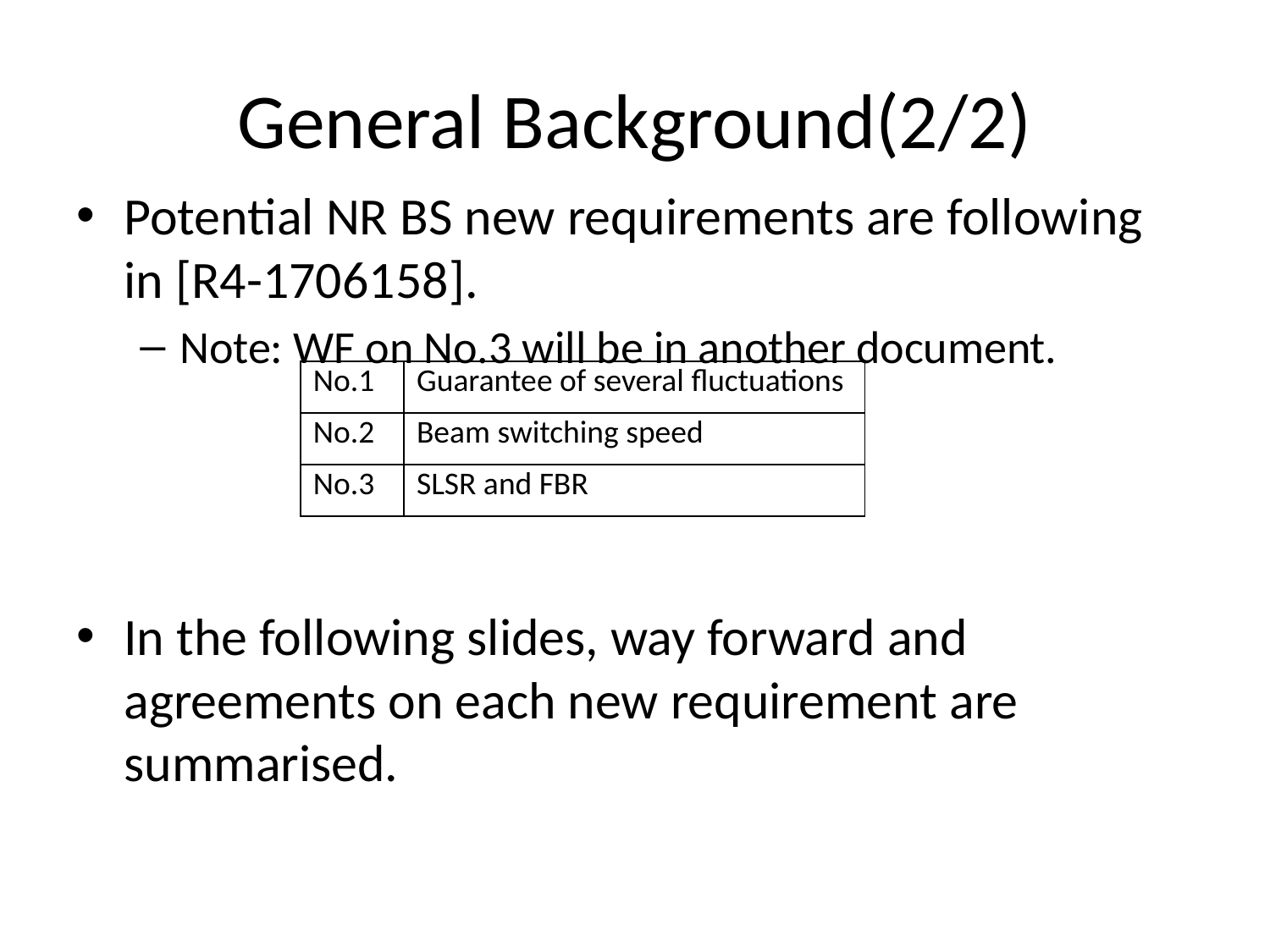

# General Background(2/2)
Potential NR BS new requirements are following in [R4-1706158].
Note: WF on No.3 will be in another document.

In the following slides, way forward and agreements on each new requirement are summarised.
| No.1 | Guarantee of several fluctuations |
| --- | --- |
| No.2 | Beam switching speed |
| No.3 | SLSR and FBR |